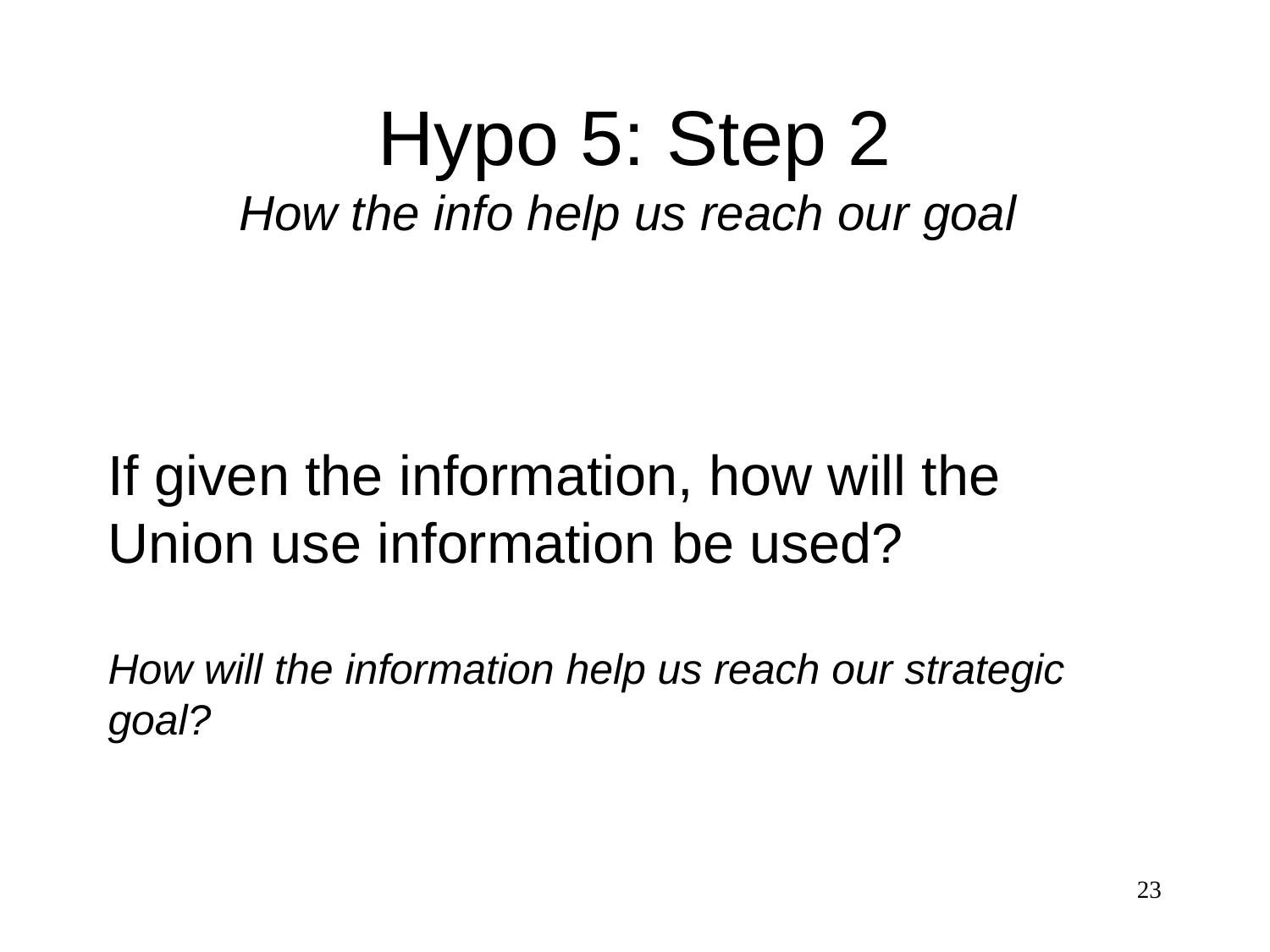

# Hypo 5: Step 2 How the info help us reach our goal

If given the information, how will the Union use information be used?

How will the information help us reach our strategic goal?
23